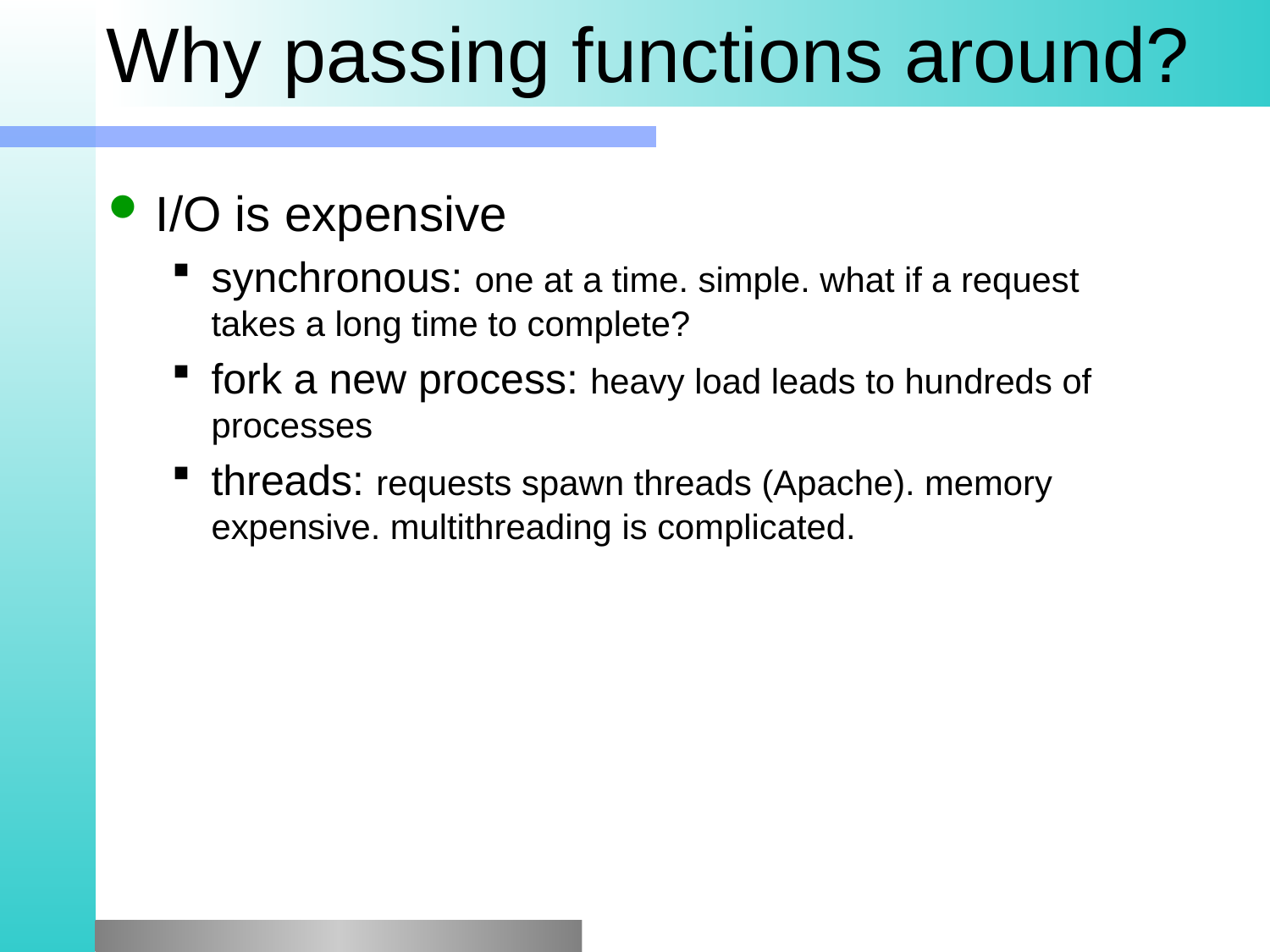

# Why passing functions around?
I/O is expensive
synchronous: one at a time. simple. what if a request takes a long time to complete?
fork a new process: heavy load leads to hundreds of processes
threads: requests spawn threads (Apache). memory expensive. multithreading is complicated.